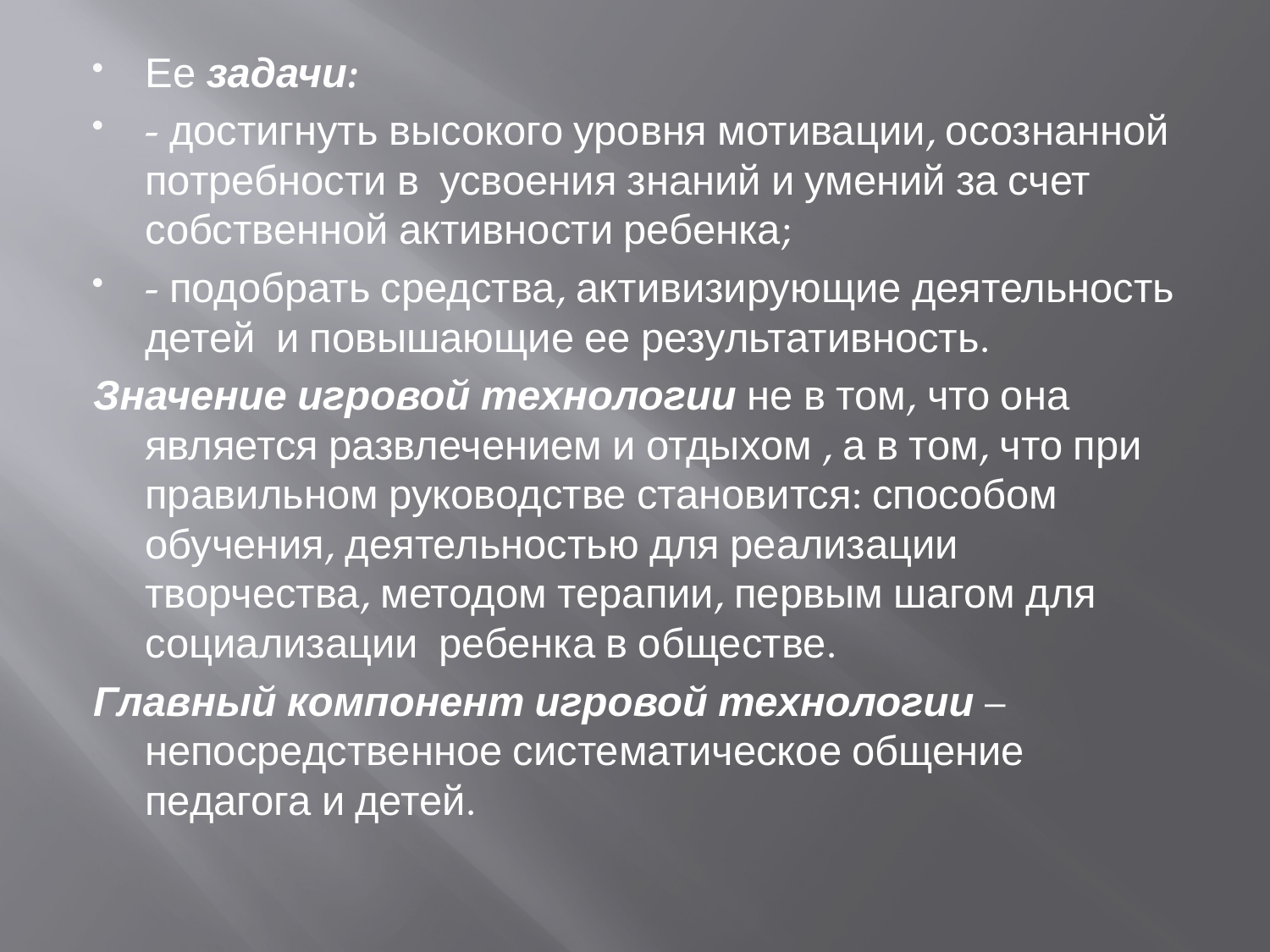

#
Ее задачи:
- достигнуть высокого уровня мотивации, осознанной потребности в  усвоения знаний и умений за счет  собственной активности ребенка;
- подобрать средства, активизирующие деятельность детей  и повышающие ее результативность.
Значение игровой технологии не в том, что она является развлечением и отдыхом , а в том, что при правильном руководстве становится: способом обучения, деятельностью для реализации творчества, методом терапии, первым шагом для социализации  ребенка в обществе.
Главный компонент игровой технологии – непосредственное систематическое общение педагога и детей.